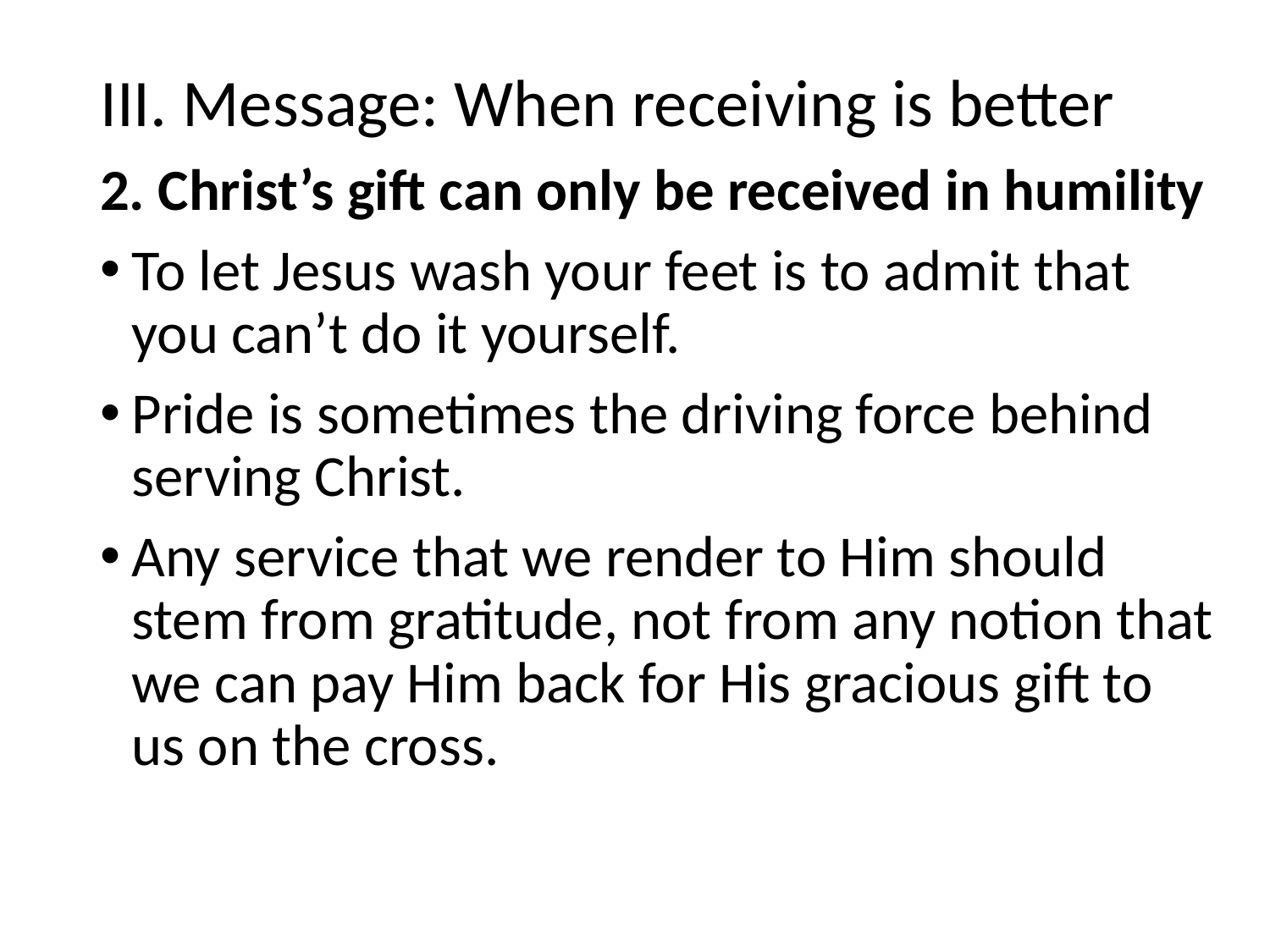

# III. Message: When receiving is better
2. Christ’s gift can only be received in humility
To let Jesus wash your feet is to admit that you can’t do it yourself.
Pride is sometimes the driving force behind serving Christ.
Any service that we render to Him should stem from gratitude, not from any notion that we can pay Him back for His gracious gift to us on the cross.